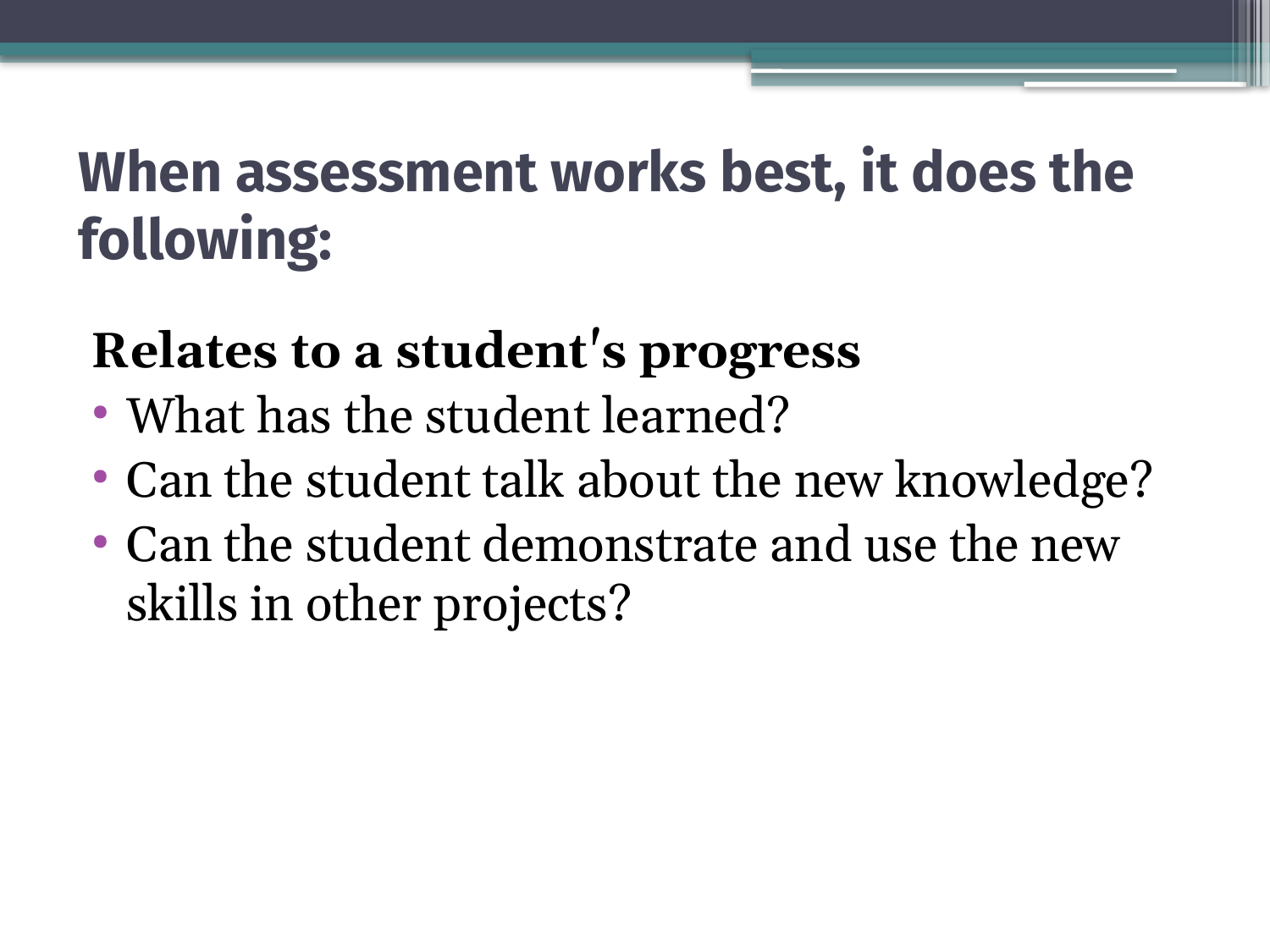

# When assessment works best, it does the following:
Relates to a student's progress
What has the student learned?
Can the student talk about the new knowledge?
Can the student demonstrate and use the new skills in other projects?